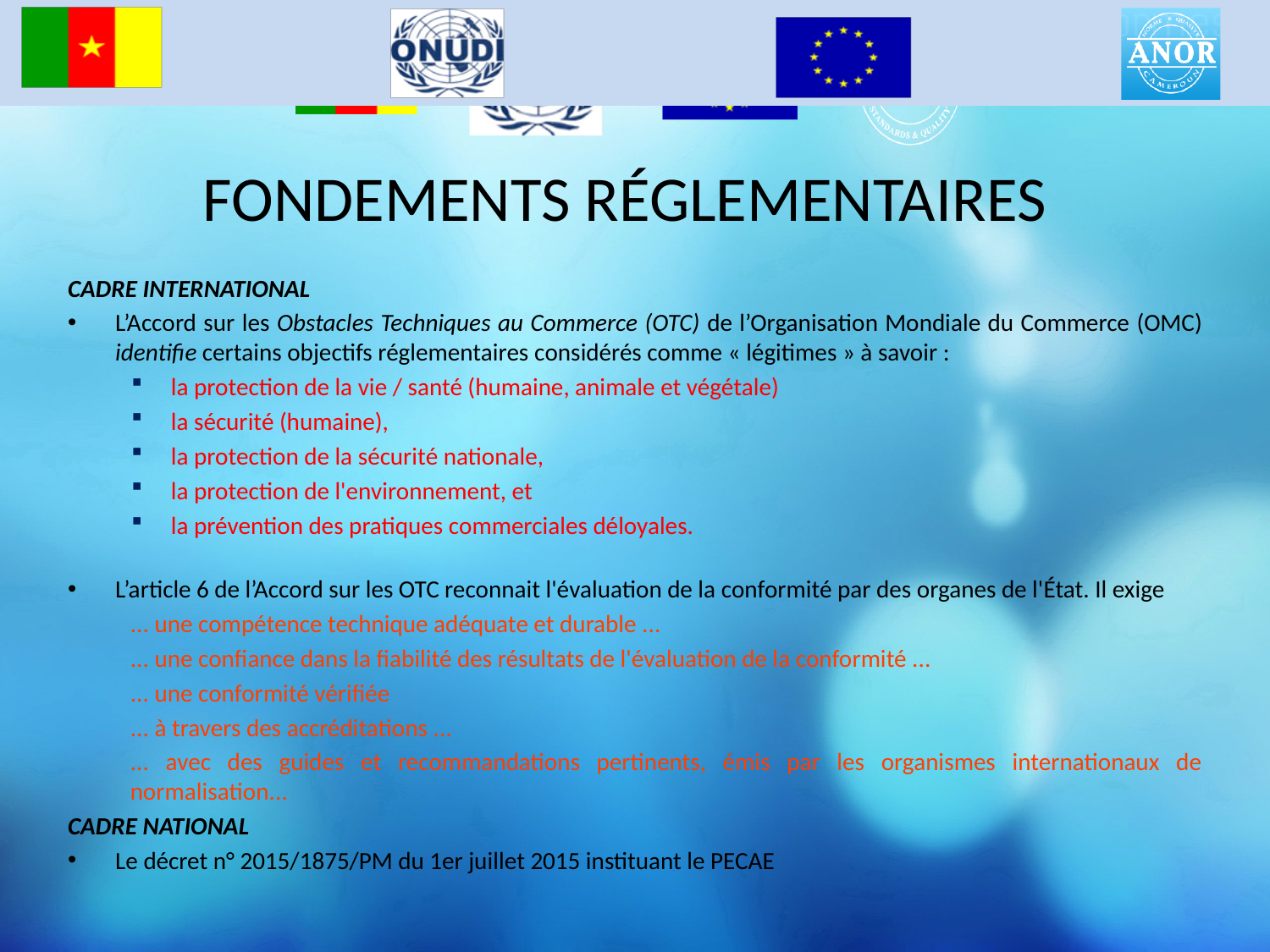

# FONDEMENTS RÉGLEMENTAIRES
CADRE INTERNATIONAL
L’Accord sur les Obstacles Techniques au Commerce (OTC) de l’Organisation Mondiale du Commerce (OMC) identifie certains objectifs réglementaires considérés comme « légitimes » à savoir :
la protection de la vie / santé (humaine, animale et végétale)
la sécurité (humaine),
la protection de la sécurité nationale,
la protection de l'environnement, et
la prévention des pratiques commerciales déloyales.

L’article 6 de l’Accord sur les OTC reconnait l'évaluation de la conformité par des organes de l'État. Il exige
... une compétence technique adéquate et durable ...
... une confiance dans la fiabilité des résultats de l'évaluation de la conformité ...
... une conformité vérifiée
... à travers des accréditations ...
... avec des guides et recommandations pertinents, émis par les organismes internationaux de normalisation...
CADRE NATIONAL
Le décret n° 2015/1875/PM du 1er juillet 2015 instituant le PECAE